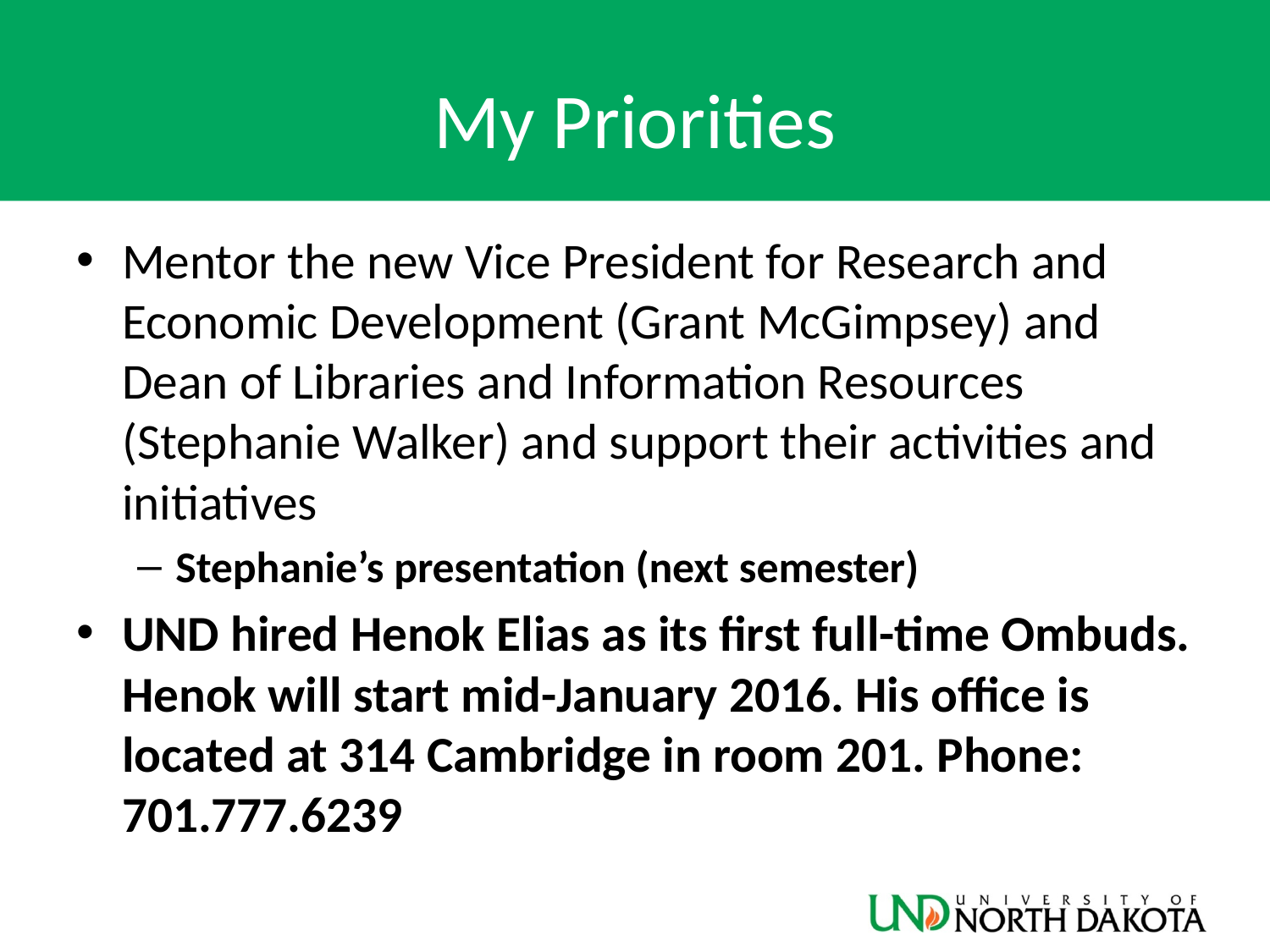

# My Priorities
Mentor the new Vice President for Research and Economic Development (Grant McGimpsey) and Dean of Libraries and Information Resources (Stephanie Walker) and support their activities and initiatives
Stephanie’s presentation (next semester)
UND hired Henok Elias as its first full-time Ombuds. Henok will start mid-January 2016. His office is located at 314 Cambridge in room 201. Phone: 701.777.6239